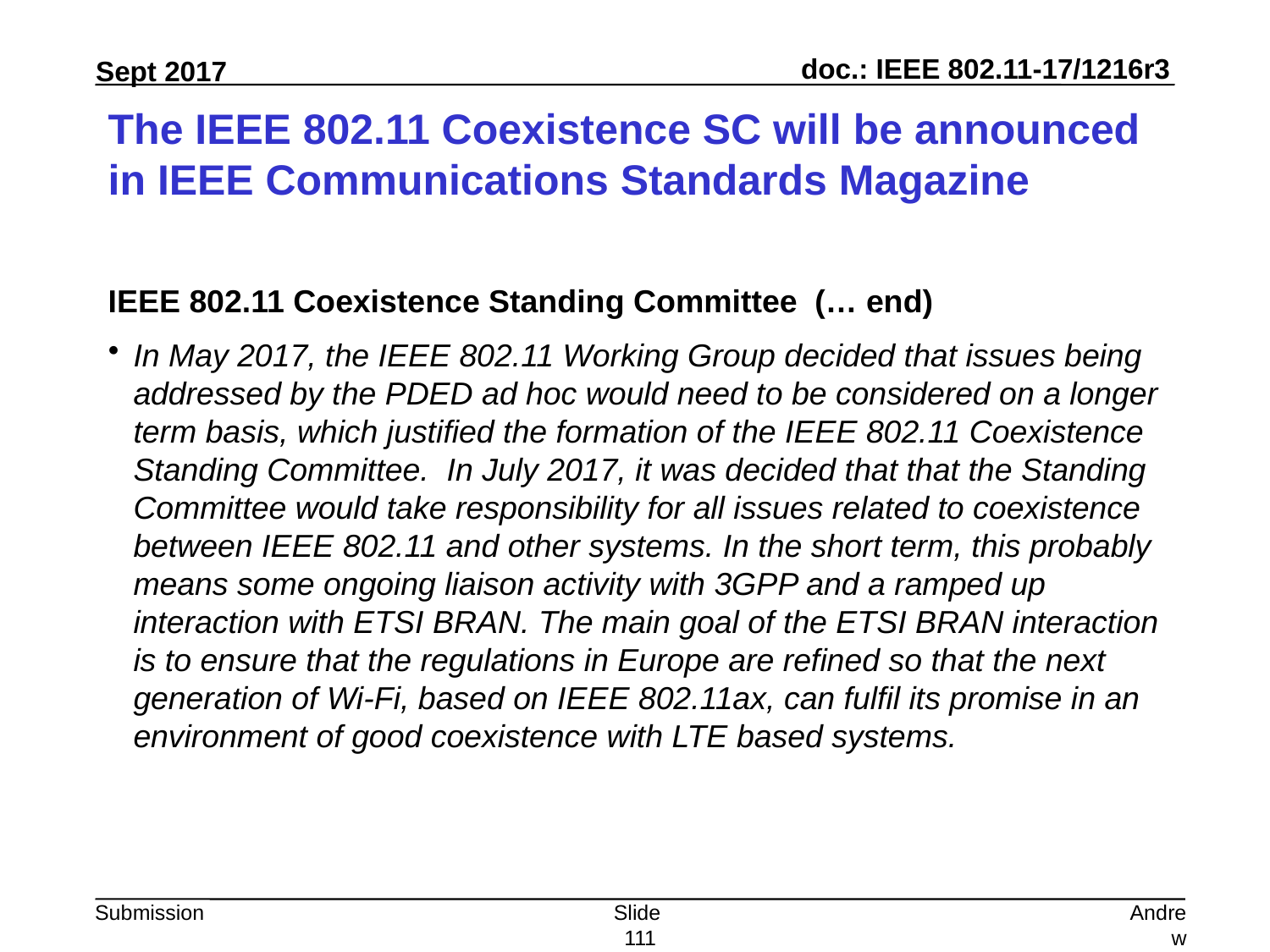

# The IEEE 802.11 Coexistence SC will be announced in IEEE Communications Standards Magazine
IEEE 802.11 Coexistence Standing Committee  (… end)
In May 2017, the IEEE 802.11 Working Group decided that issues being addressed by the PDED ad hoc would need to be considered on a longer term basis, which justified the formation of the IEEE 802.11 Coexistence Standing Committee.  In July 2017, it was decided that that the Standing Committee would take responsibility for all issues related to coexistence between IEEE 802.11 and other systems. In the short term, this probably means some ongoing liaison activity with 3GPP and a ramped up interaction with ETSI BRAN. The main goal of the ETSI BRAN interaction is to ensure that the regulations in Europe are refined so that the next generation of Wi-Fi, based on IEEE 802.11ax, can fulfil its promise in an environment of good coexistence with LTE based systems.

Slide 111
Andrew Myles, Cisco